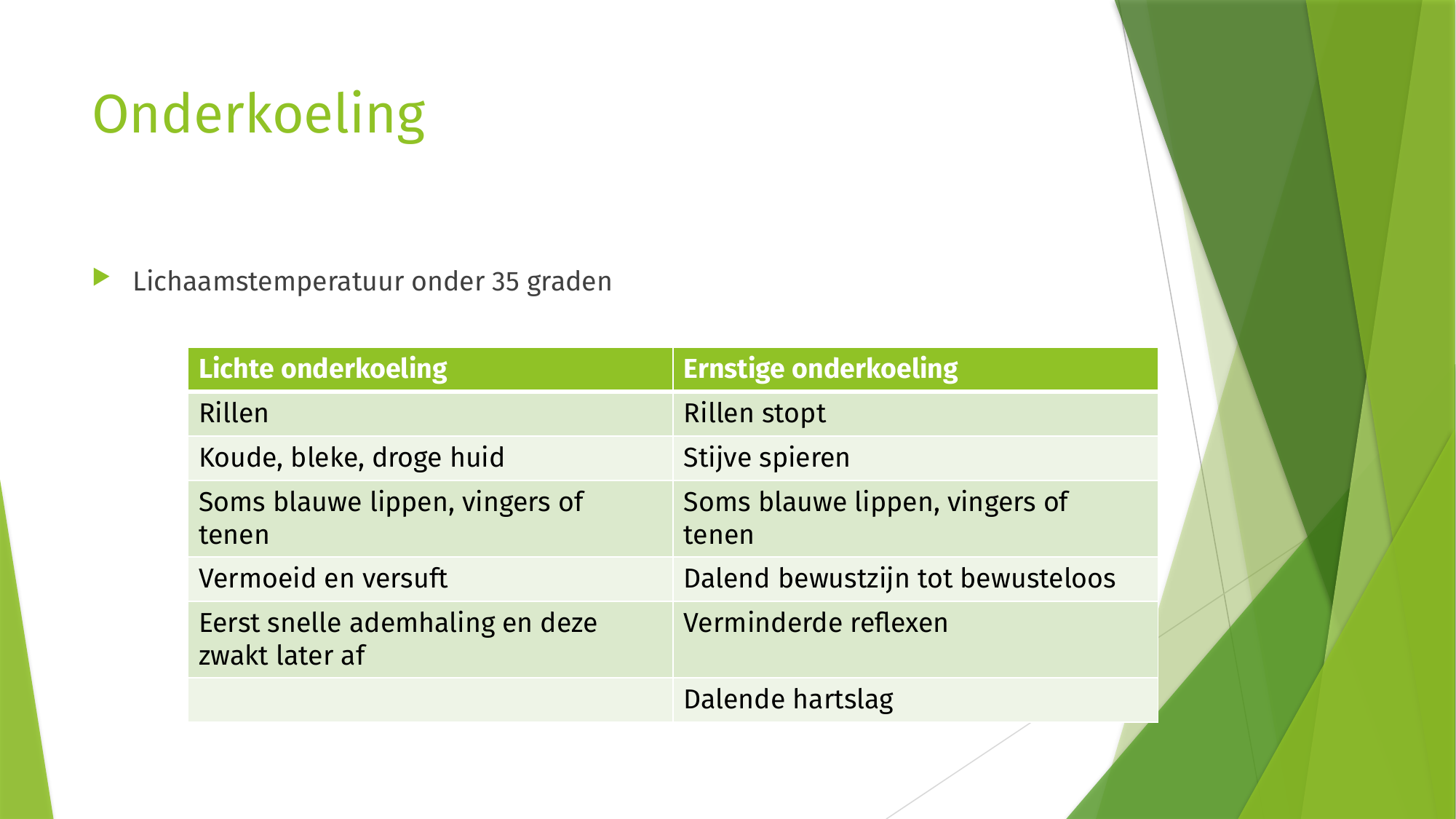

# Onderkoeling
Lichaamstemperatuur onder 35 graden

| Lichte onderkoeling | Ernstige onderkoeling |
| --- | --- |
| Rillen | Rillen stopt |
| Koude, bleke, droge huid | Stijve spieren |
| Soms blauwe lippen, vingers of tenen | Soms blauwe lippen, vingers of tenen |
| Vermoeid en versuft | Dalend bewustzijn tot bewusteloos |
| Eerst snelle ademhaling en deze zwakt later af | Verminderde reflexen |
|  | Dalende hartslag |